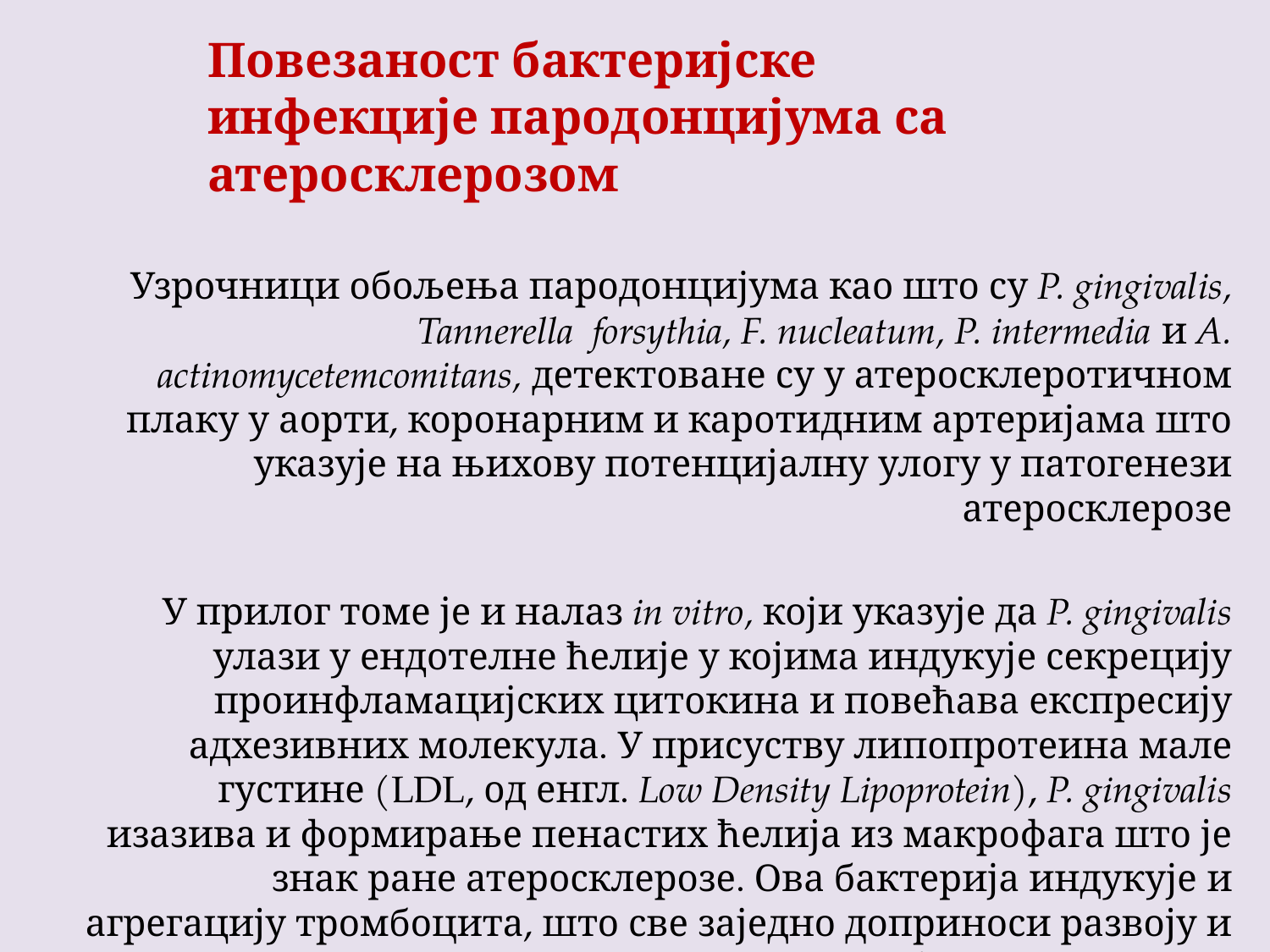

# Повезаност бактеријске инфекције пародонцијума са атеросклерозом
Узрочници обољења пародонцијума као што су P. gingivalis, Tannerella  forsythia, F. nucleatum, P. intermedia и A. actinomycetemcomitans, детектоване су у атеросклеротичном плаку у аорти, коронарним и каротидним артеријама што указује на њихову потенцијалну улогу у патогенези атеросклерозе

У прилог томе је и налаз in vitro, који указује да P. gingivalis улази у ендотелне ћелије у којима индукује секрецију проинфламацијских цитокина и повећава експресију адхезивних молекула. У присуству липопротеина мале густине (LDL, од енгл. Low Density Lipoprotein), P. gingivalis изазива и формирање пенастих ћелија из макрофага што је знак ране атеросклерозе. Ова бактерија индукује и агрегацију тромбоцита, што све заједно доприноси развоју и прогресији атеросклерозе